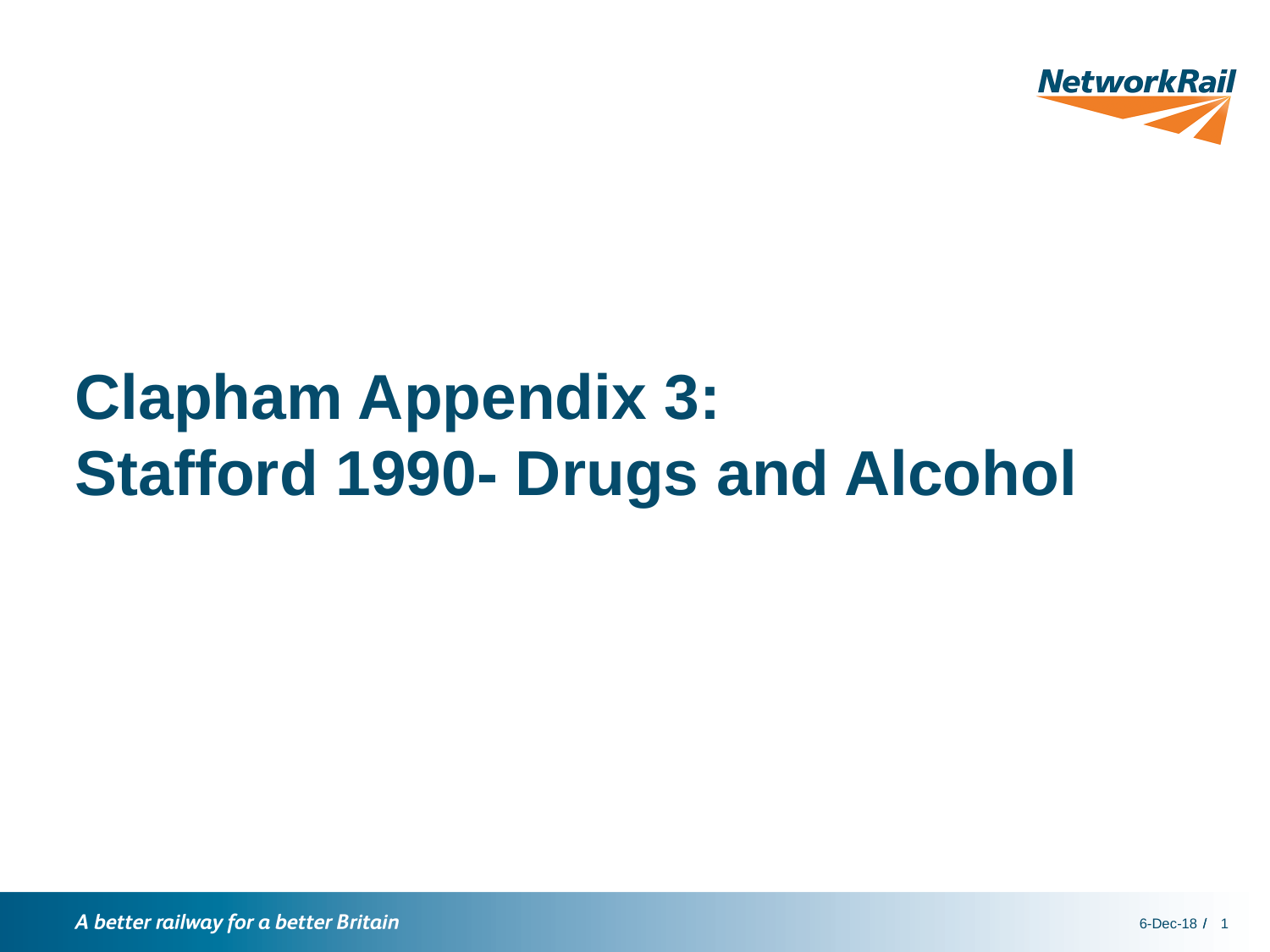

# Clapham Appendix 3: Stafford 1990- Drugs and Alcohol
6-Dec-18
1